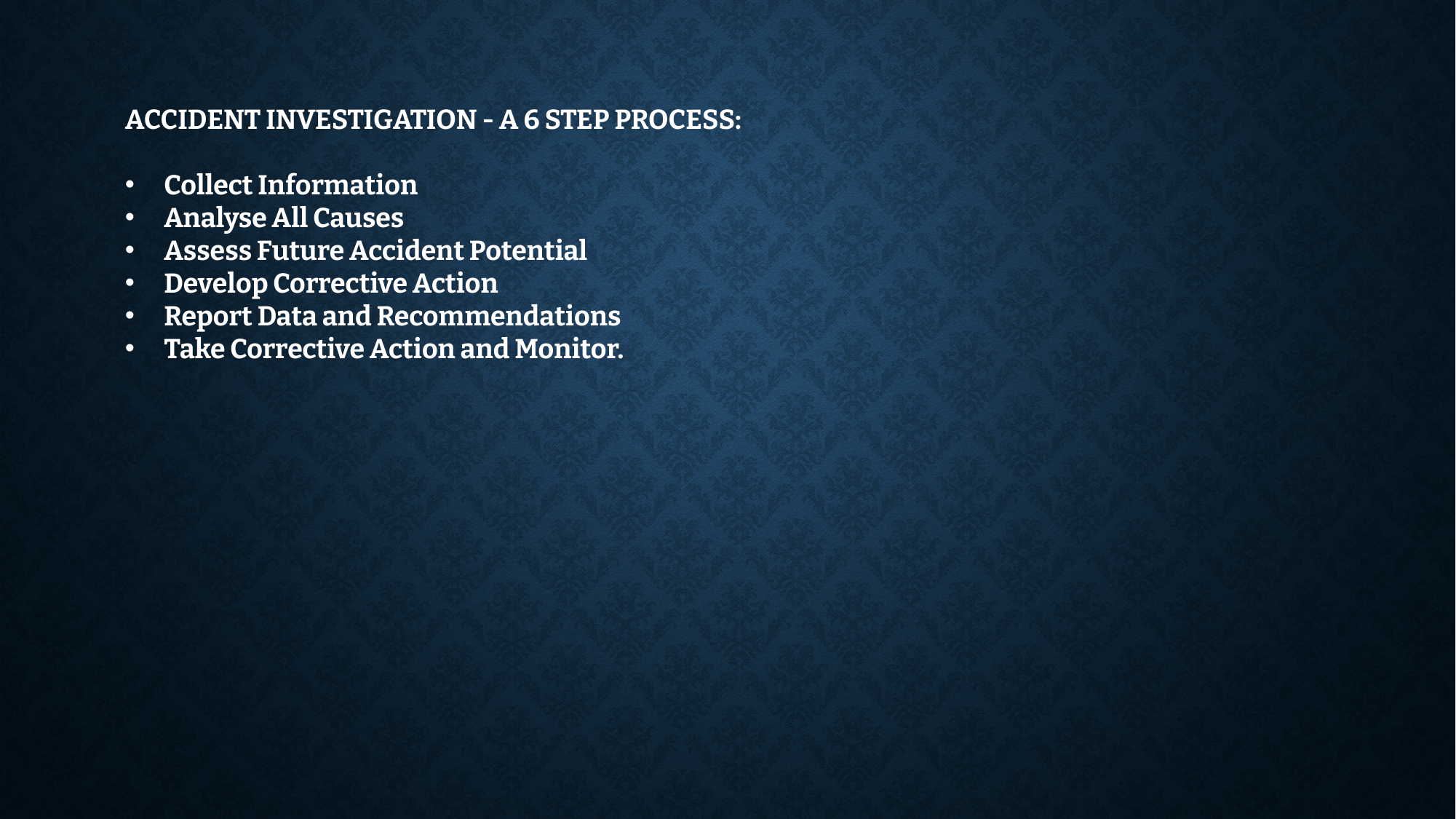

ACCIDENT INVESTIGATION - A 6 STEP PROCESS:

 Collect Information
 Analyse All Causes
 Assess Future Accident Potential
 Develop Corrective Action
 Report Data and Recommendations
 Take Corrective Action and Monitor.